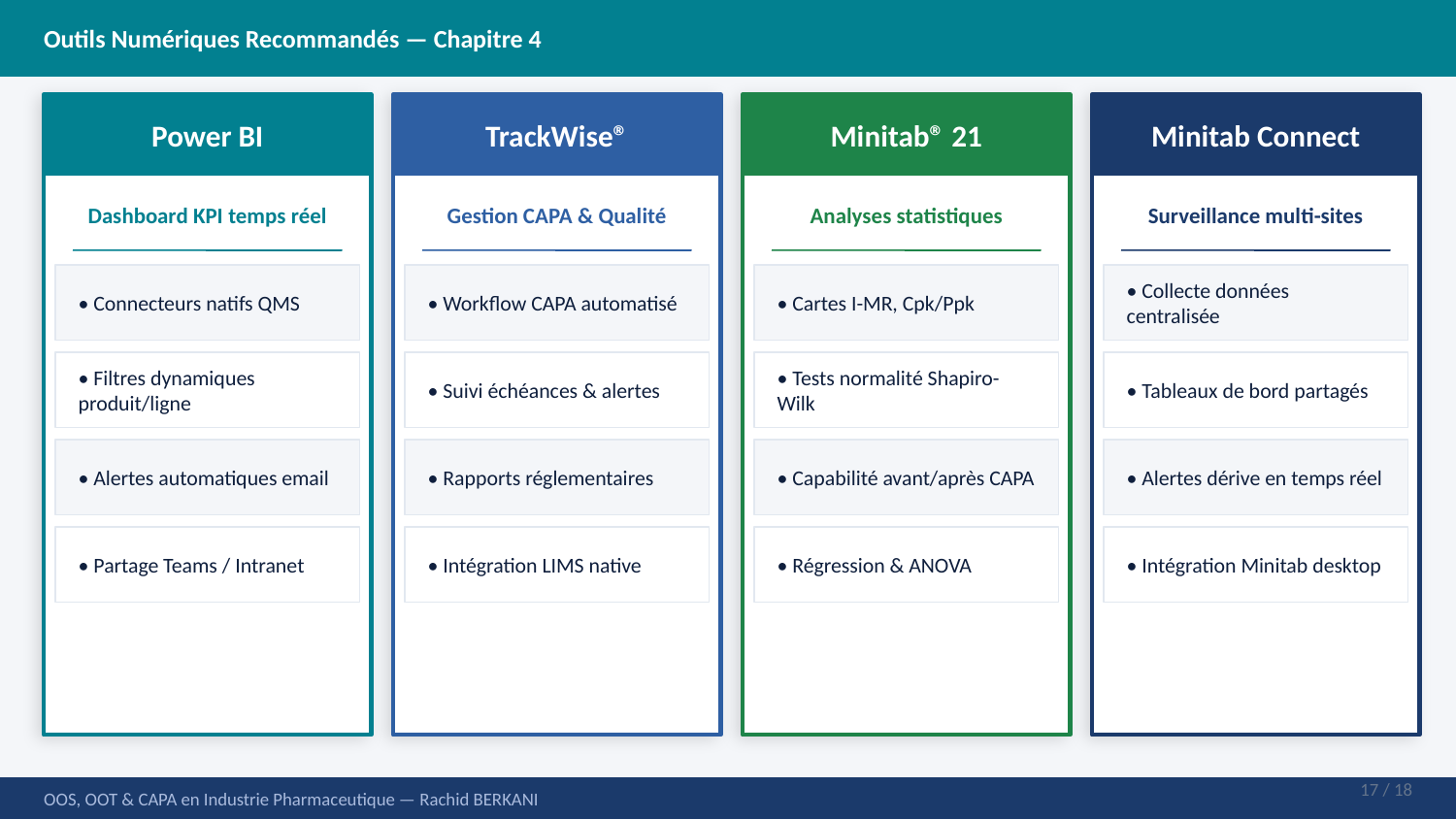

Outils Numériques Recommandés — Chapitre 4

Power BI

TrackWise®

Minitab® 21

Minitab Connect
Dashboard KPI temps réel
Gestion CAPA & Qualité
Analyses statistiques
Surveillance multi-sites

• Connecteurs natifs QMS
• Workflow CAPA automatisé
• Cartes I-MR, Cpk/Ppk
• Collecte données centralisée

• Filtres dynamiques produit/ligne
• Suivi échéances & alertes
• Tests normalité Shapiro-Wilk
• Tableaux de bord partagés

• Alertes automatiques email
• Rapports réglementaires
• Capabilité avant/après CAPA
• Alertes dérive en temps réel

• Partage Teams / Intranet
• Intégration LIMS native
• Régression & ANOVA
• Intégration Minitab desktop
17 / 18

OOS, OOT & CAPA en Industrie Pharmaceutique — Rachid BERKANI